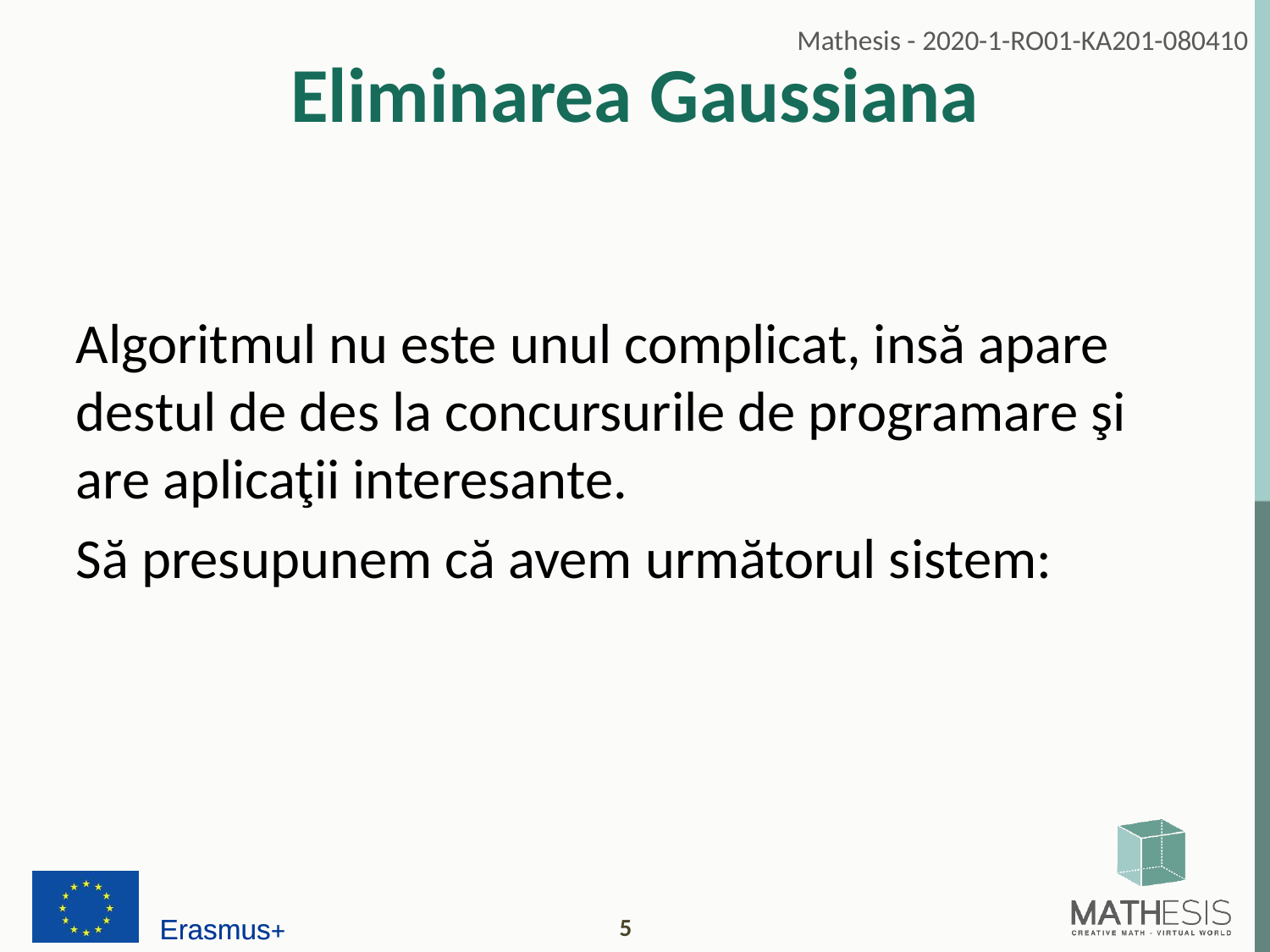

# Eliminarea Gaussiana

Algoritmul nu este unul complicat, insă apare destul de des la concursurile de programare şi are aplicaţii interesante.
Să presupunem că avem următorul sistem: